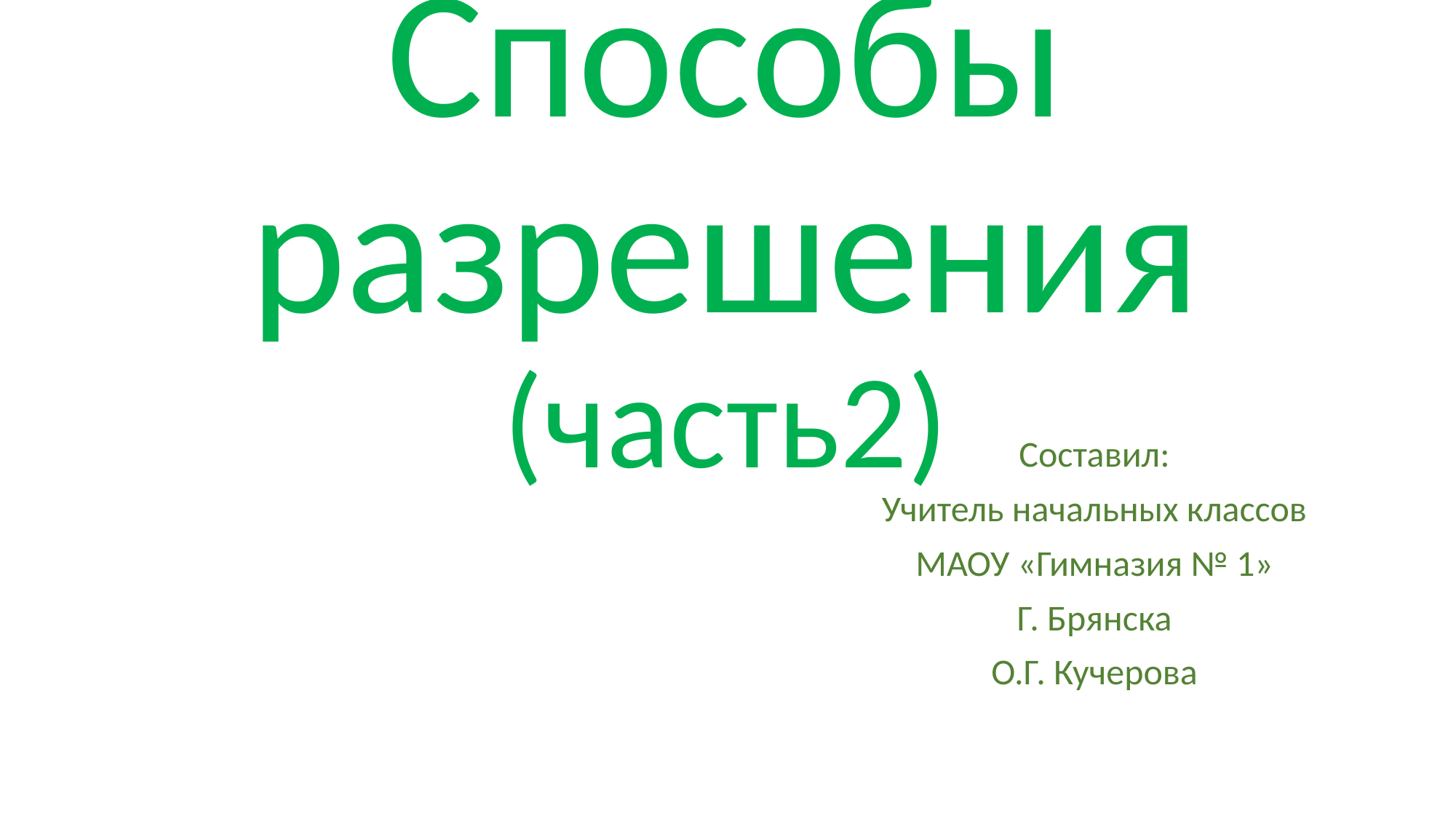

# Конфликты. Способы разрешения (часть2)
Составил:
Учитель начальных классов
МАОУ «Гимназия № 1»
Г. Брянска
О.Г. Кучерова